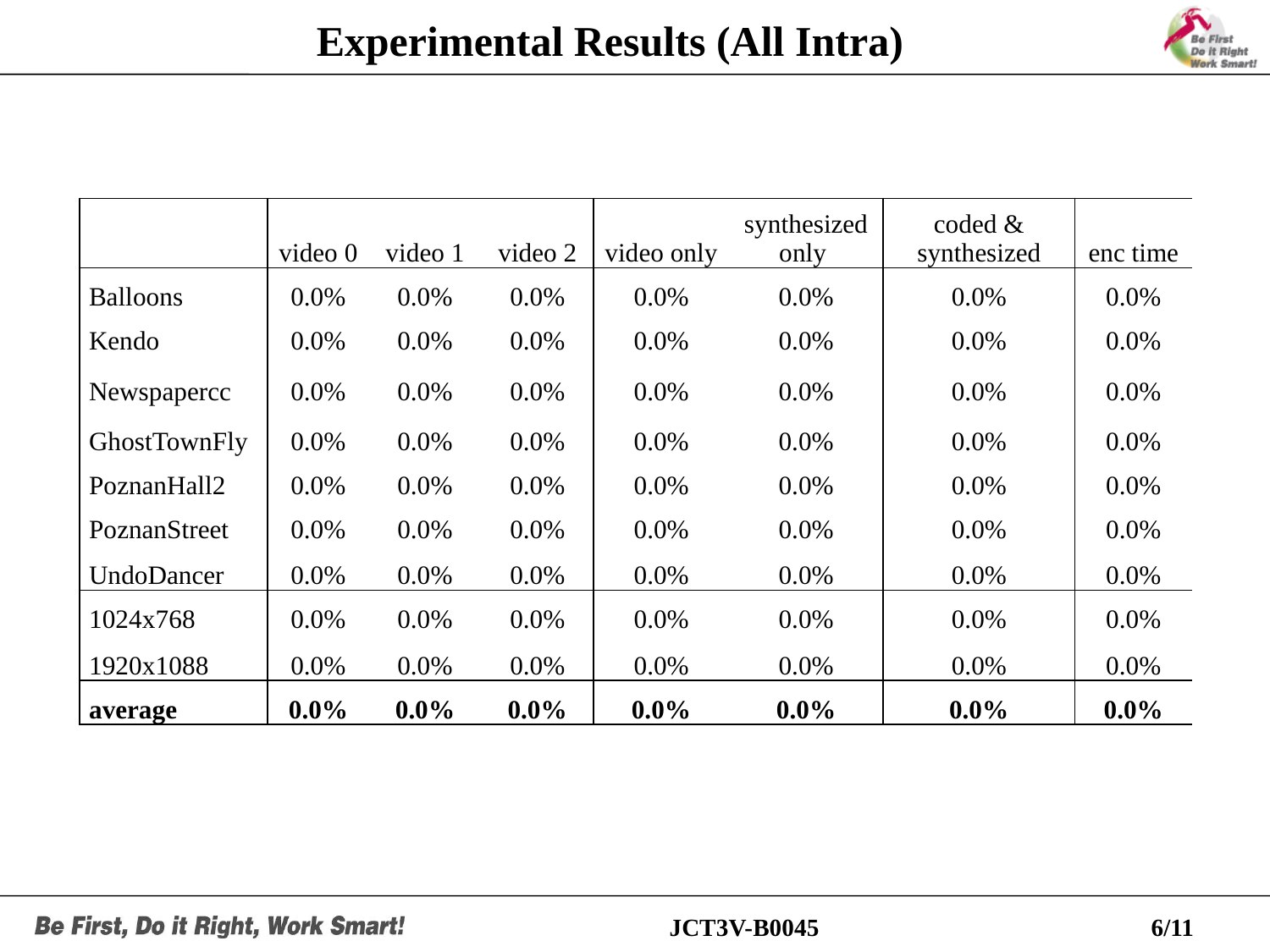

# Experimental Results (All Intra)
|  | video 0 | video 1 | video 2 | video only | synthesized only | coded & synthesized | enc time |
| --- | --- | --- | --- | --- | --- | --- | --- |
| Balloons | 0.0% | 0.0% | 0.0% | 0.0% | 0.0% | 0.0% | 0.0% |
| Kendo | 0.0% | 0.0% | 0.0% | 0.0% | 0.0% | 0.0% | 0.0% |
| Newspapercc | 0.0% | 0.0% | 0.0% | 0.0% | 0.0% | 0.0% | 0.0% |
| GhostTownFly | 0.0% | 0.0% | 0.0% | 0.0% | 0.0% | 0.0% | 0.0% |
| PoznanHall2 | 0.0% | 0.0% | 0.0% | 0.0% | 0.0% | 0.0% | 0.0% |
| PoznanStreet | 0.0% | 0.0% | 0.0% | 0.0% | 0.0% | 0.0% | 0.0% |
| UndoDancer | 0.0% | 0.0% | 0.0% | 0.0% | 0.0% | 0.0% | 0.0% |
| 1024x768 | 0.0% | 0.0% | 0.0% | 0.0% | 0.0% | 0.0% | 0.0% |
| 1920x1088 | 0.0% | 0.0% | 0.0% | 0.0% | 0.0% | 0.0% | 0.0% |
| average | 0.0% | 0.0% | 0.0% | 0.0% | 0.0% | 0.0% | 0.0% |
JCT3V-B0045
6/11